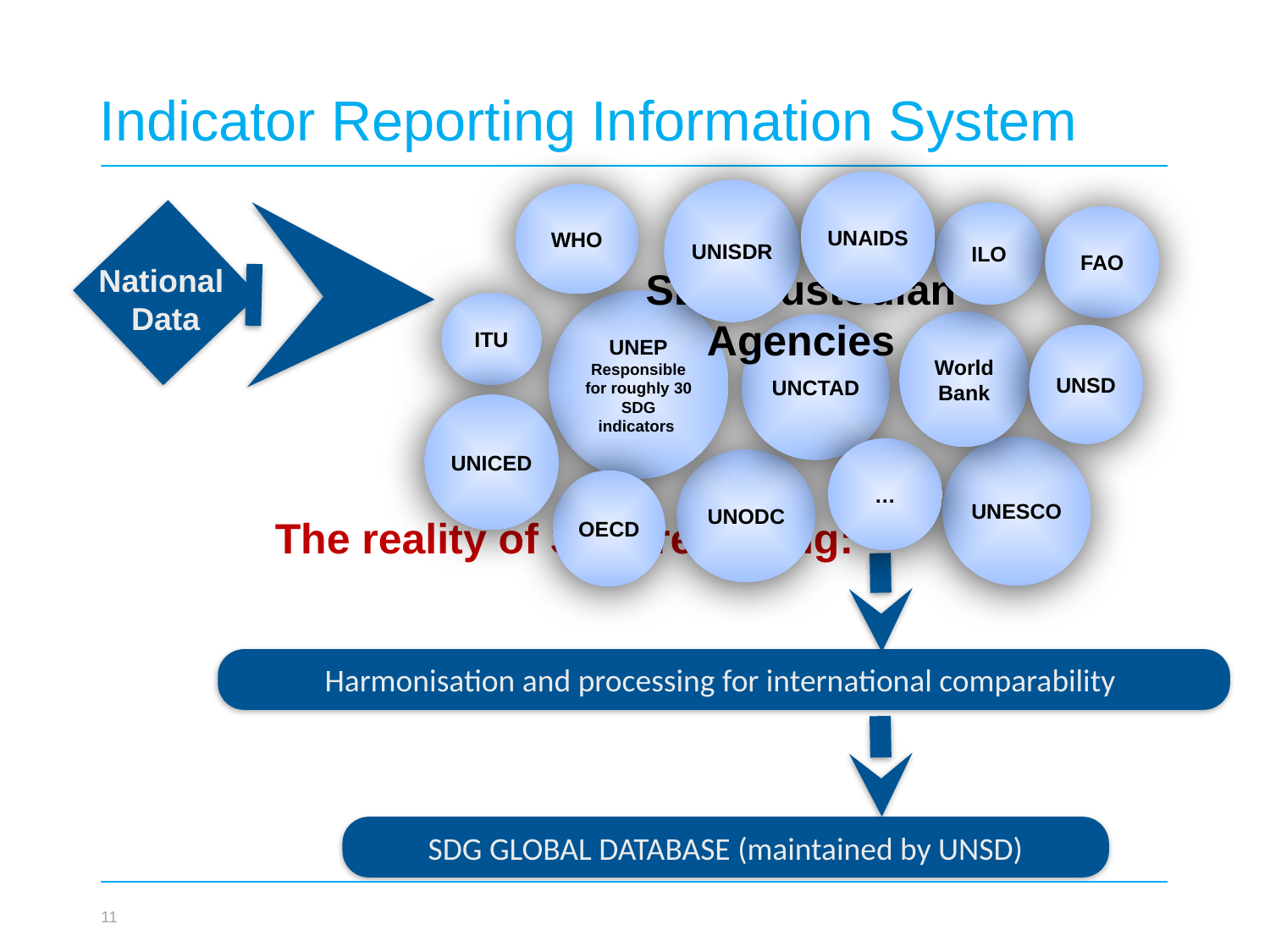

The reality of SDG reporting:
Indicator Reporting Information System

UNAIDS
UNISDR
WHO
ILO
FAO
National
Data
SDG Custodian Agencies
UNEP
Responsible for roughly 30 SDG indicators

ITU
World Bank
UNCTAD
UNSD
UNICED
UNESCO
…
UNODC
OECD
The reality of SDG reporting:

Harmonisation and processing for international comparability

SDG GLOBAL DATABASE (maintained by UNSD)

11